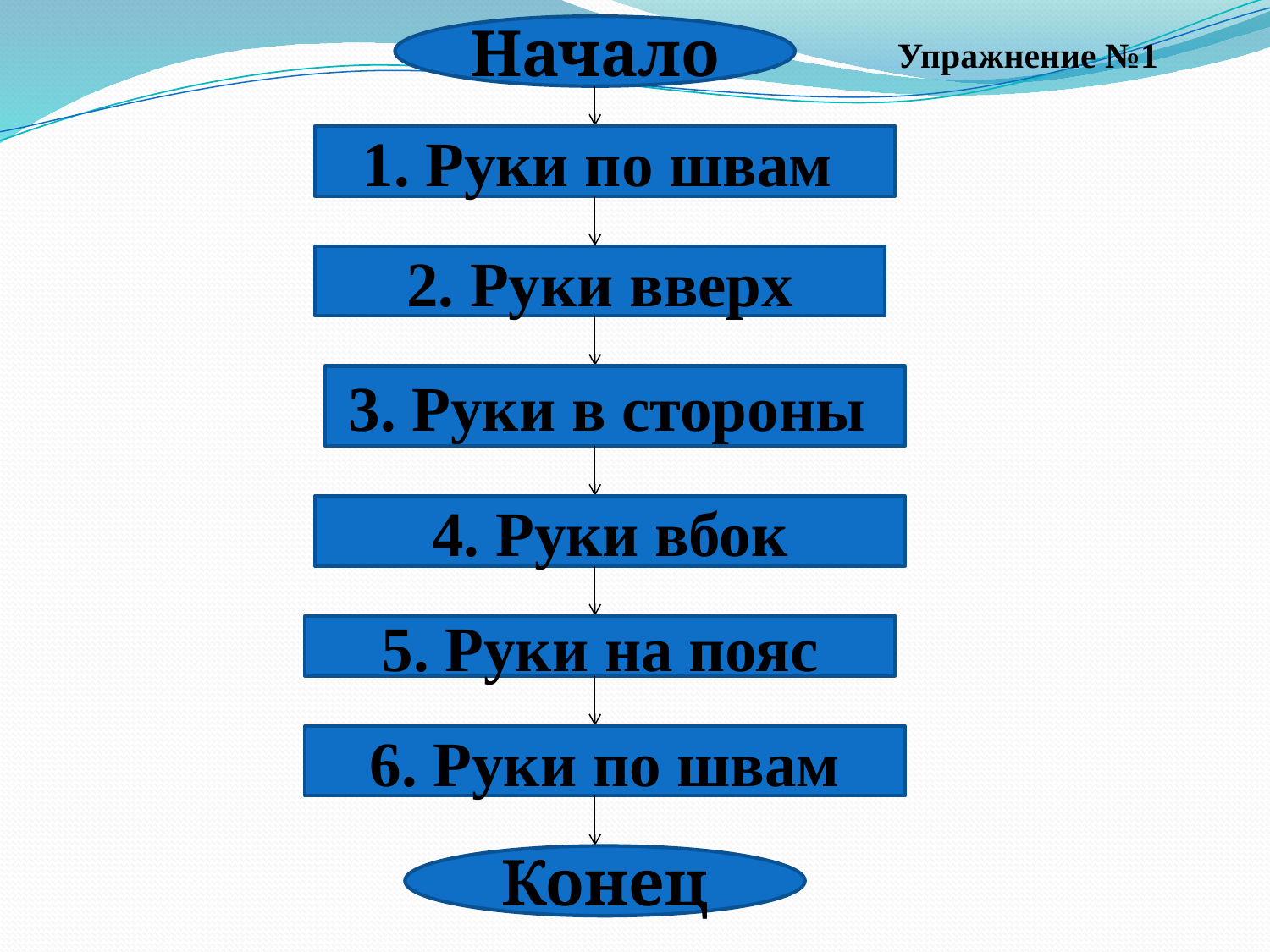

Начало
Упражнение №1
1. Руки по швам
2. Руки вверх
3. Руки в стороны
4. Руки вбок
5. Руки на пояс
6. Руки по швам
Конец